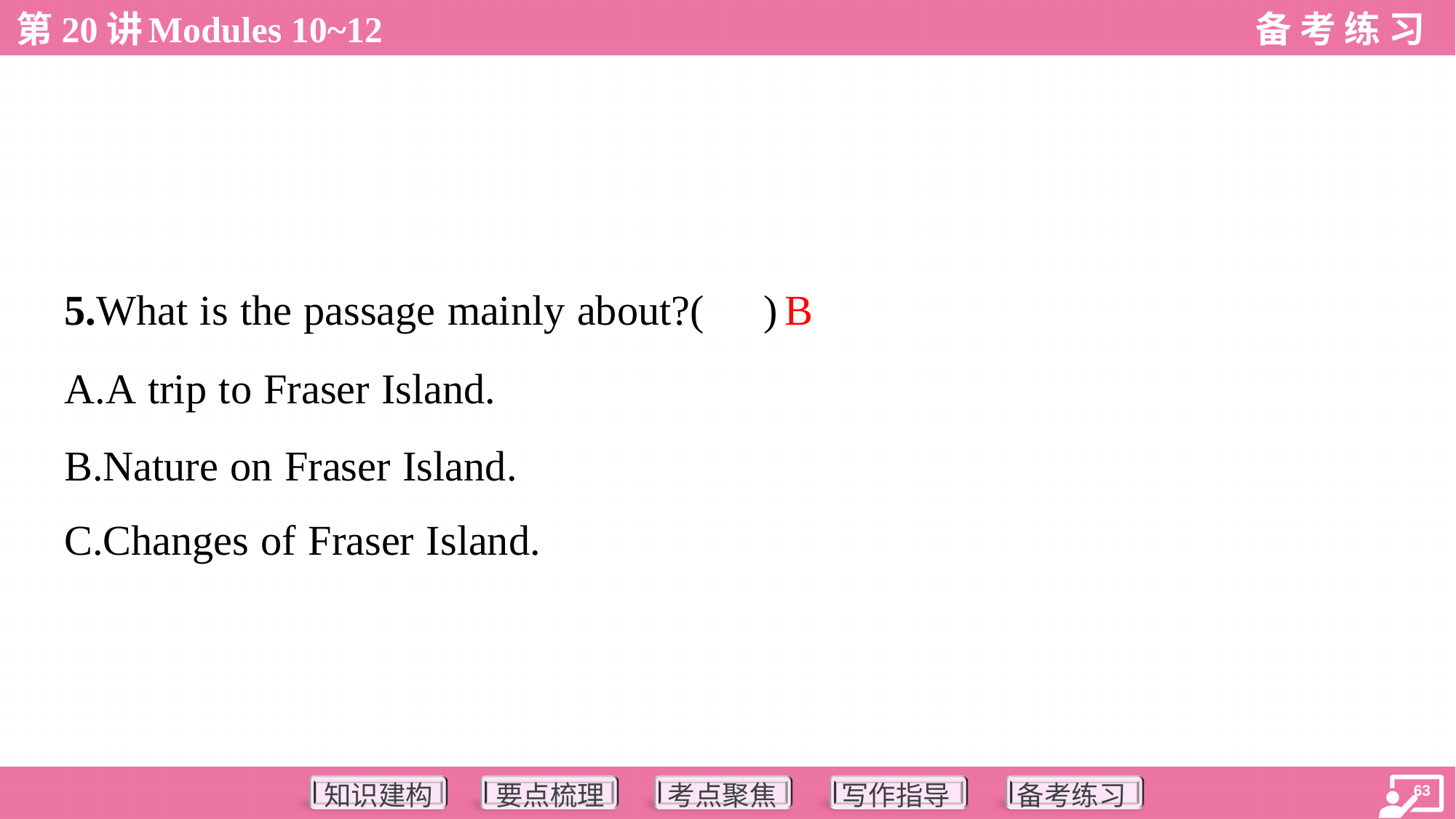

B
5.What is the passage mainly about?(     )
A.A trip to Fraser Island.
B.Nature on Fraser Island.
C.Changes of Fraser Island.